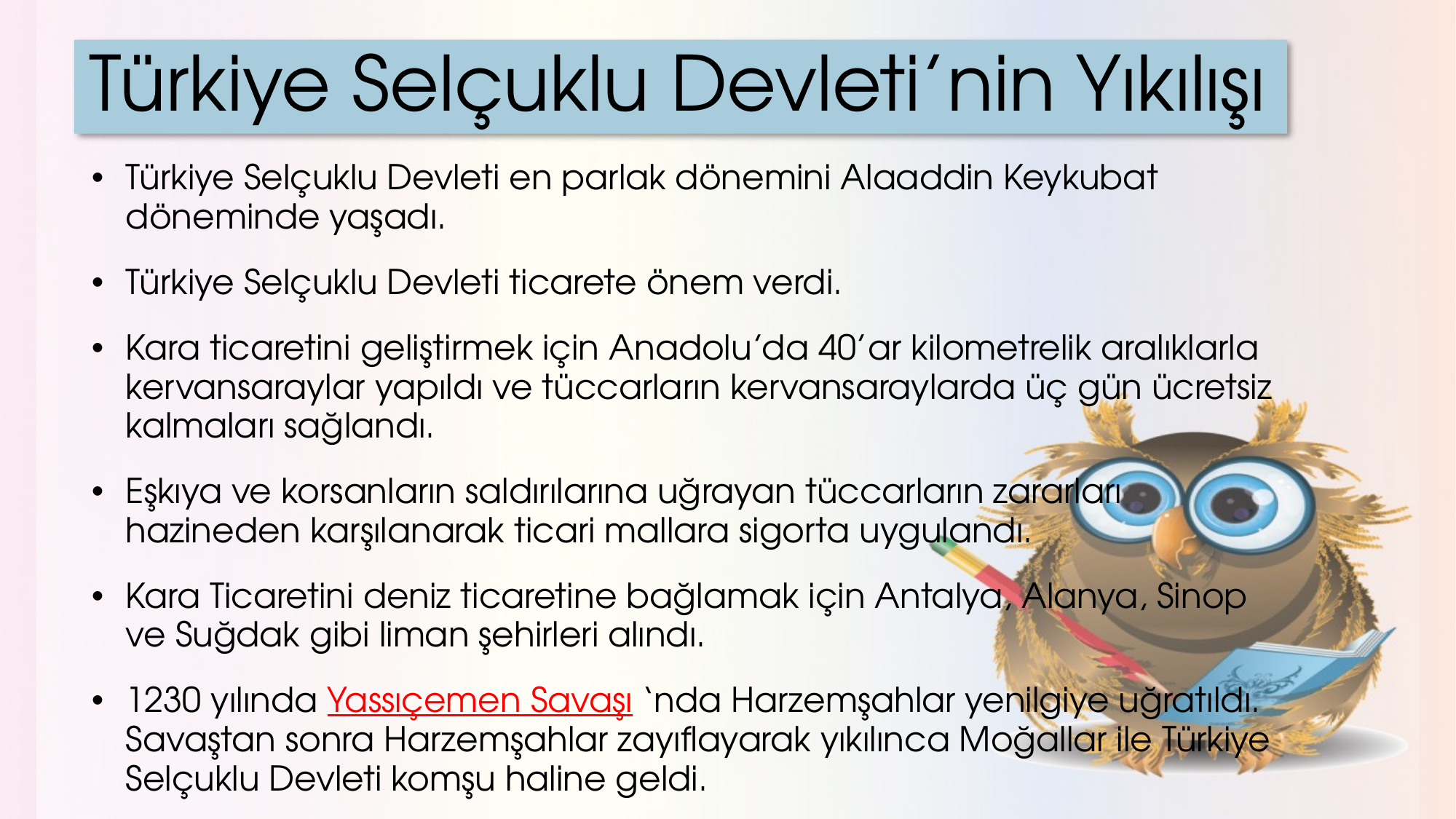

# Türkiye Selçuklu Devleti’nin Yıkılışı
Türkiye Selçuklu Devleti en parlak dönemini Alaaddin Keykubat döneminde yaşadı.
Türkiye Selçuklu Devleti ticarete önem verdi.
Kara ticaretini geliştirmek için Anadolu’da 40’ar kilometrelik aralıklarla kervansaraylar yapıldı ve tüccarların kervansaraylarda üç gün ücretsiz kalmaları sağlandı.
Eşkıya ve korsanların saldırılarına uğrayan tüccarların zararları hazineden karşılanarak ticari mallara sigorta uygulandı.
Kara Ticaretini deniz ticaretine bağlamak için Antalya, Alanya, Sinop ve Suğdak gibi liman şehirleri alındı.
1230 yılında Yassıçemen Savaşı ‘nda Harzemşahlar yenilgiye uğratıldı. Savaştan sonra Harzemşahlar zayıflayarak yıkılınca Moğallar ile Türkiye Selçuklu Devleti komşu haline geldi.